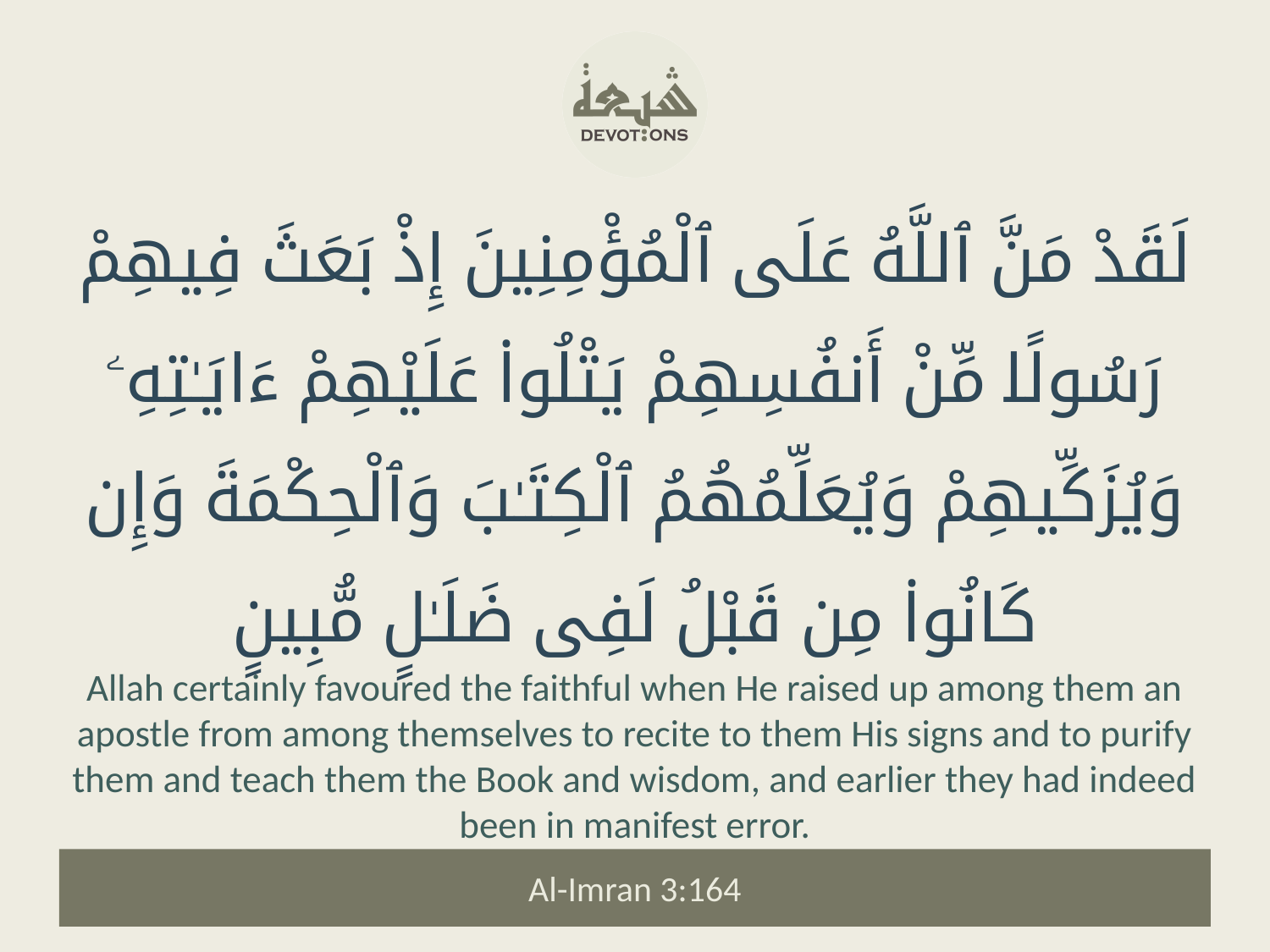

لَقَدْ مَنَّ ٱللَّهُ عَلَى ٱلْمُؤْمِنِينَ إِذْ بَعَثَ فِيهِمْ رَسُولًا مِّنْ أَنفُسِهِمْ يَتْلُوا۟ عَلَيْهِمْ ءَايَـٰتِهِۦ وَيُزَكِّيهِمْ وَيُعَلِّمُهُمُ ٱلْكِتَـٰبَ وَٱلْحِكْمَةَ وَإِن كَانُوا۟ مِن قَبْلُ لَفِى ضَلَـٰلٍ مُّبِينٍ
Allah certainly favoured the faithful when He raised up among them an apostle from among themselves to recite to them His signs and to purify them and teach them the Book and wisdom, and earlier they had indeed been in manifest error.
Al-Imran 3:164